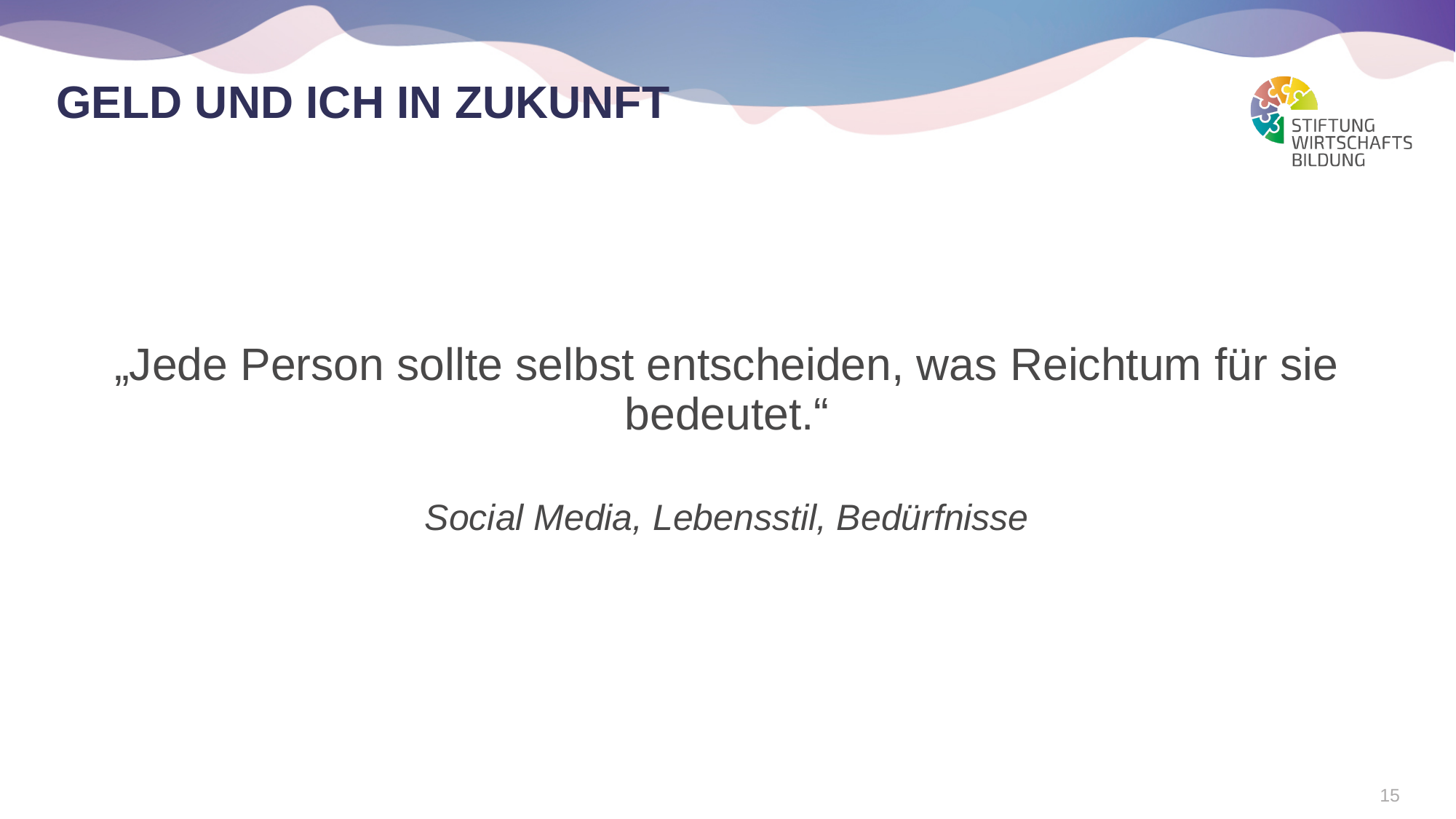

# Geld und ich in Zukunft

„Jede Person sollte selbst entscheiden, was Reichtum für sie bedeutet.“

Social Media, Lebensstil, Bedürfnisse
15